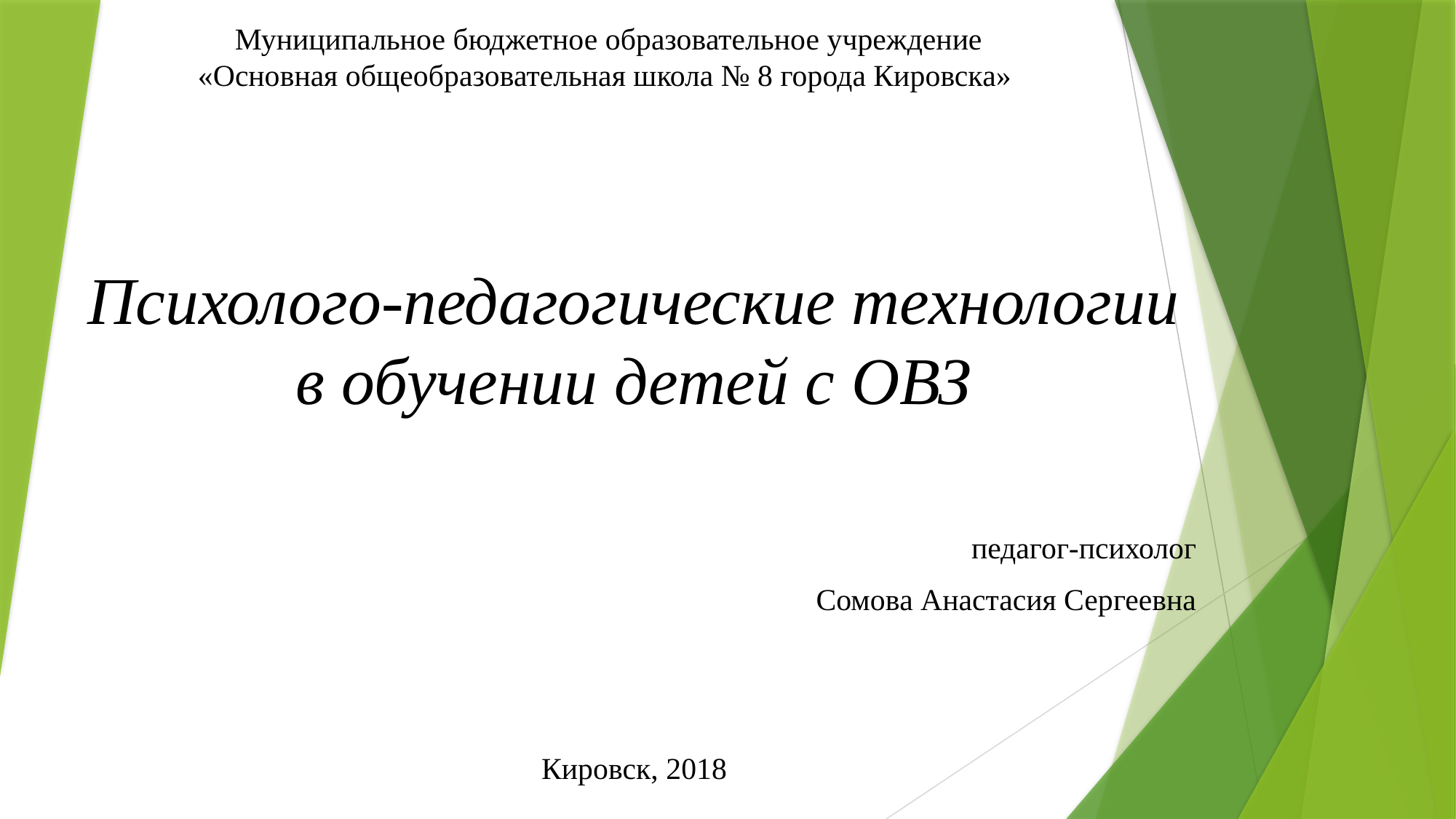

# Муниципальное бюджетное образовательное учреждение «Основная общеобразовательная школа № 8 города Кировска»
Психолого-педагогические технологии в обучении детей с ОВЗ

педагог-психолог
Сомова Анастасия Сергеевна

Кировск, 2018